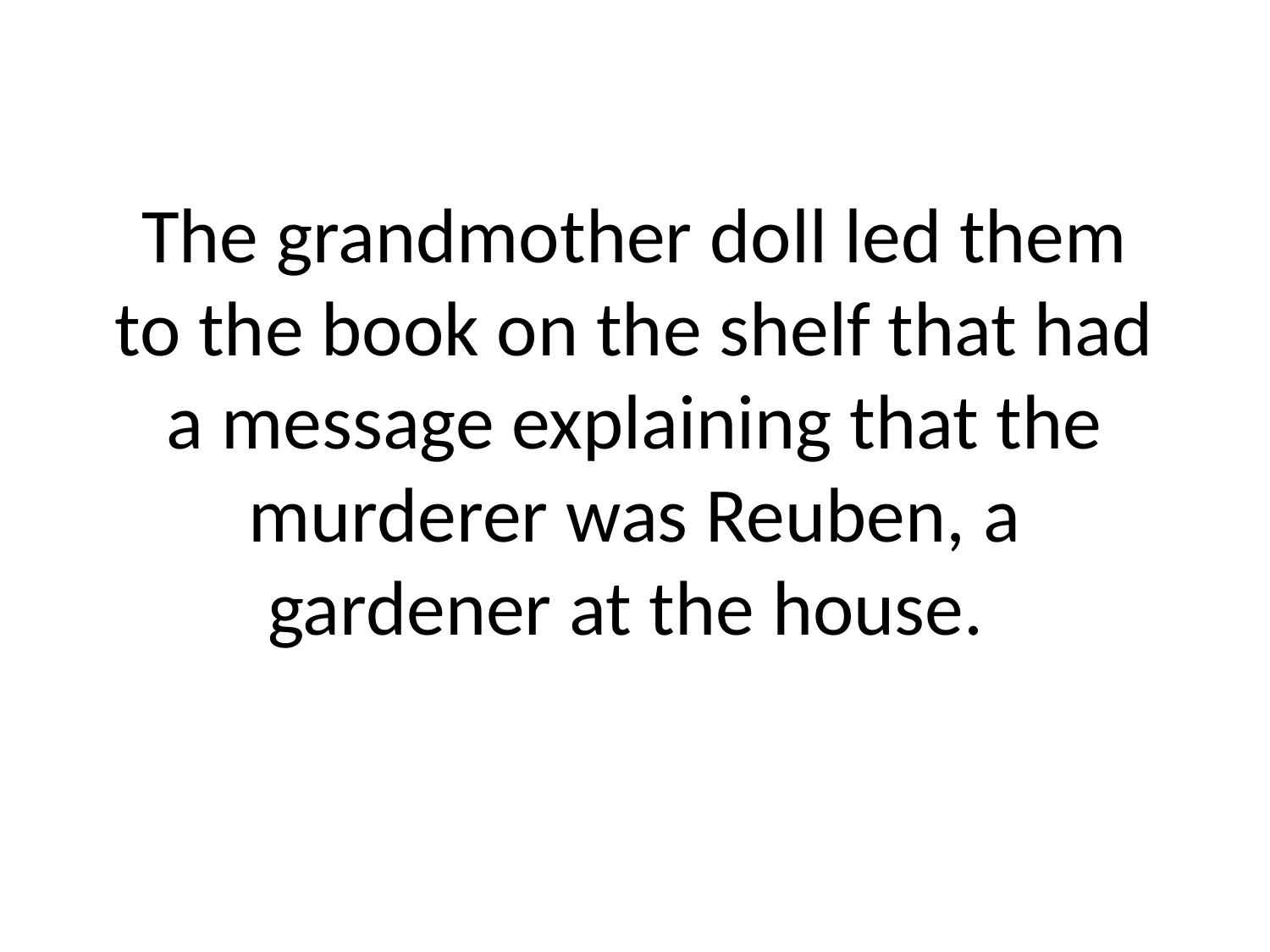

# The grandmother doll led them to the book on the shelf that had a message explaining that the murderer was Reuben, a gardener at the house.